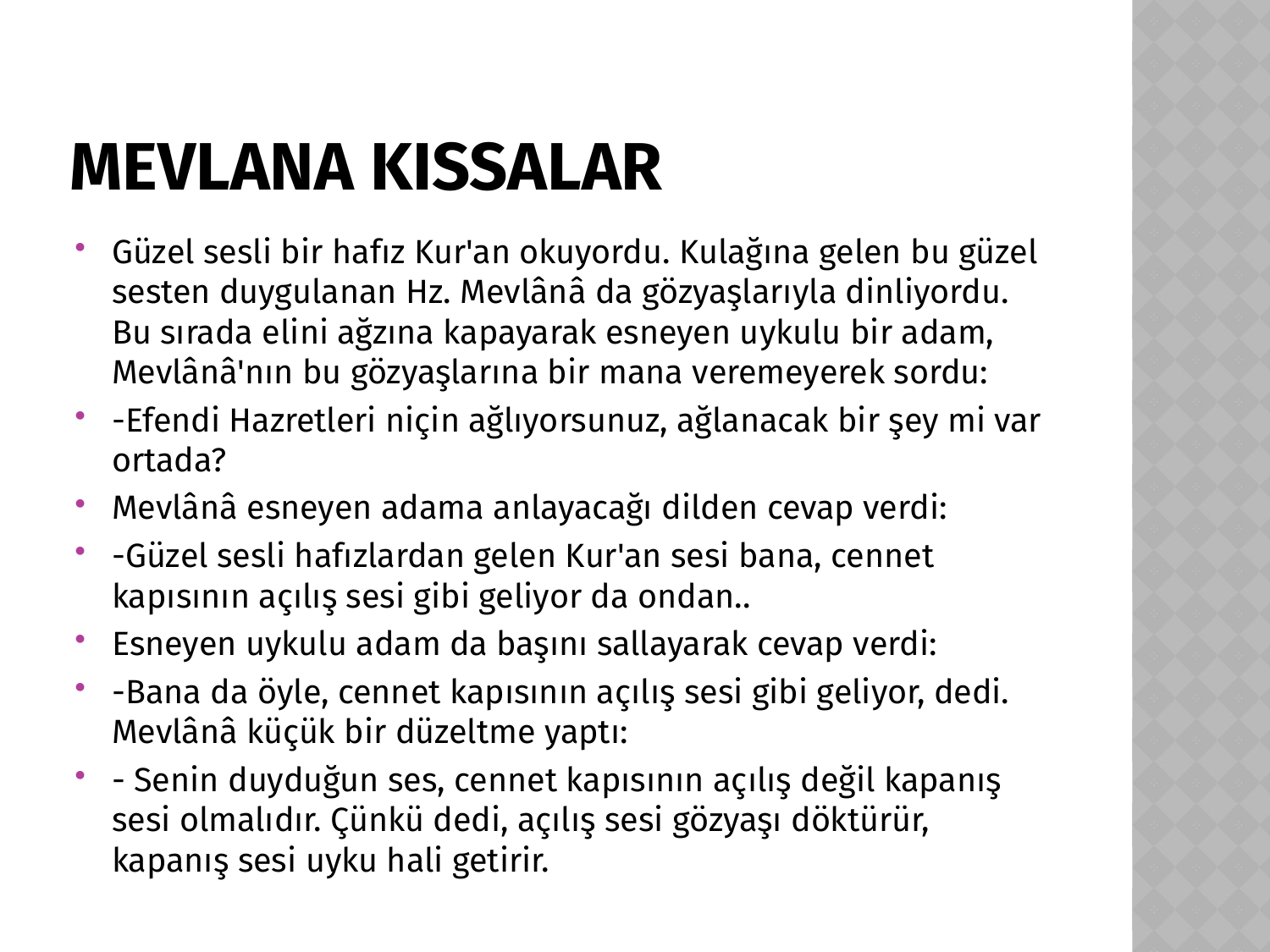

# Mevlana Kıssalar
Güzel sesli bir hafız Kur'an okuyordu. Kulağına gelen bu güzel sesten duygulanan Hz. Mevlânâ da gözyaşlarıyla dinliyordu. Bu sırada elini ağzına kapayarak esneyen uykulu bir adam, Mevlânâ'nın bu gözyaşlarına bir mana veremeyerek sordu:
-Efendi Hazretleri niçin ağlıyorsunuz, ağlanacak bir şey mi var ortada?
Mevlânâ esneyen adama anlayacağı dilden cevap verdi:
-Güzel sesli hafızlardan gelen Kur'an sesi bana, cennet kapısının açılış sesi gibi geliyor da ondan..
Esneyen uykulu adam da başını sallayarak cevap verdi:
-Bana da öyle, cennet kapısının açılış sesi gibi geliyor, dedi. Mevlânâ küçük bir düzeltme yaptı:
- Senin duyduğun ses, cennet kapısının açılış değil kapanış sesi olmalıdır. Çünkü dedi, açılış sesi gözyaşı döktürür, kapanış sesi uyku hali getirir.